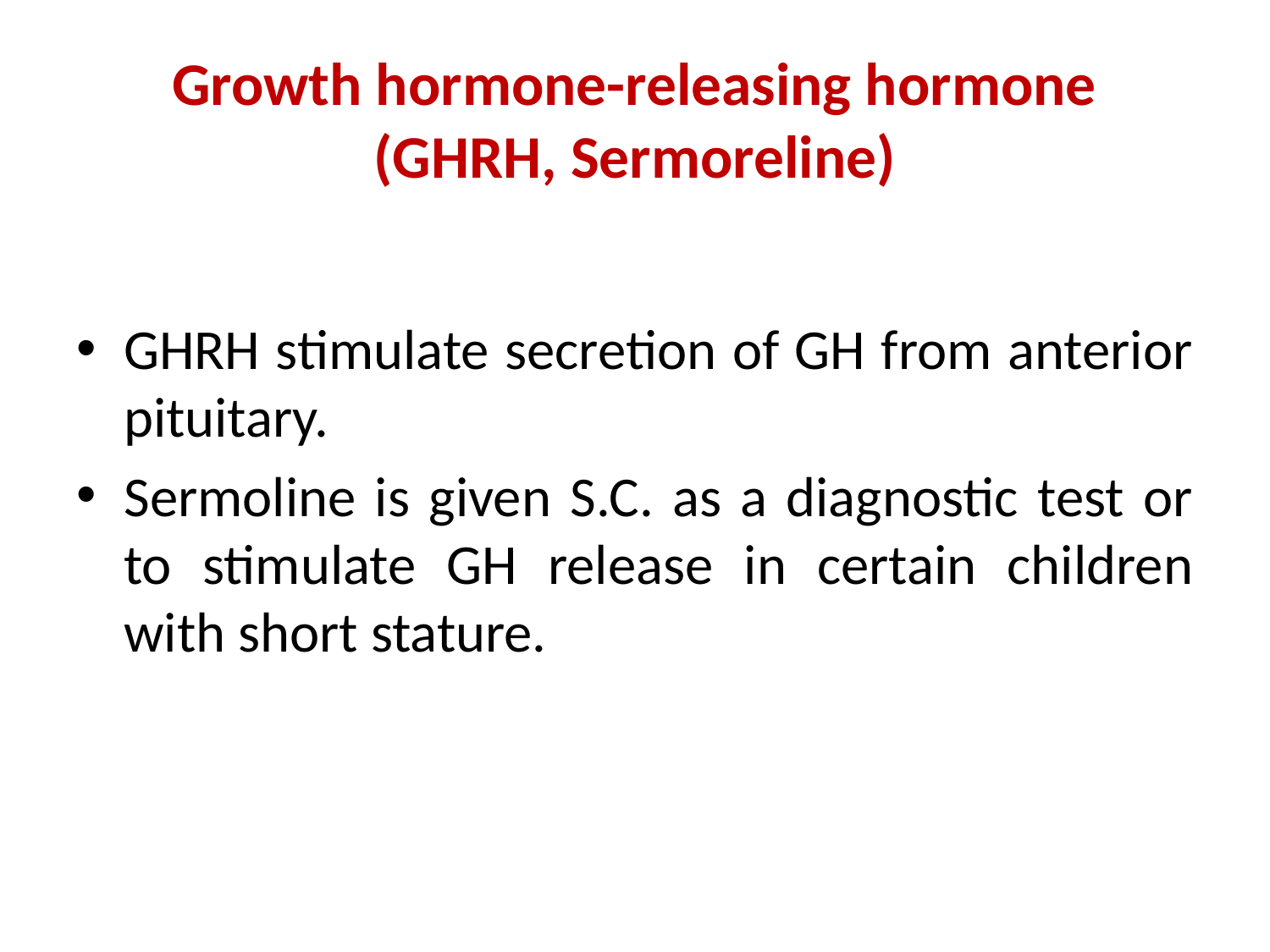

# Growth hormone-releasing hormone (GHRH, Sermoreline)
GHRH stimulate secretion of GH from anterior pituitary.
Sermoline is given S.C. as a diagnostic test or to stimulate GH release in certain children with short stature.